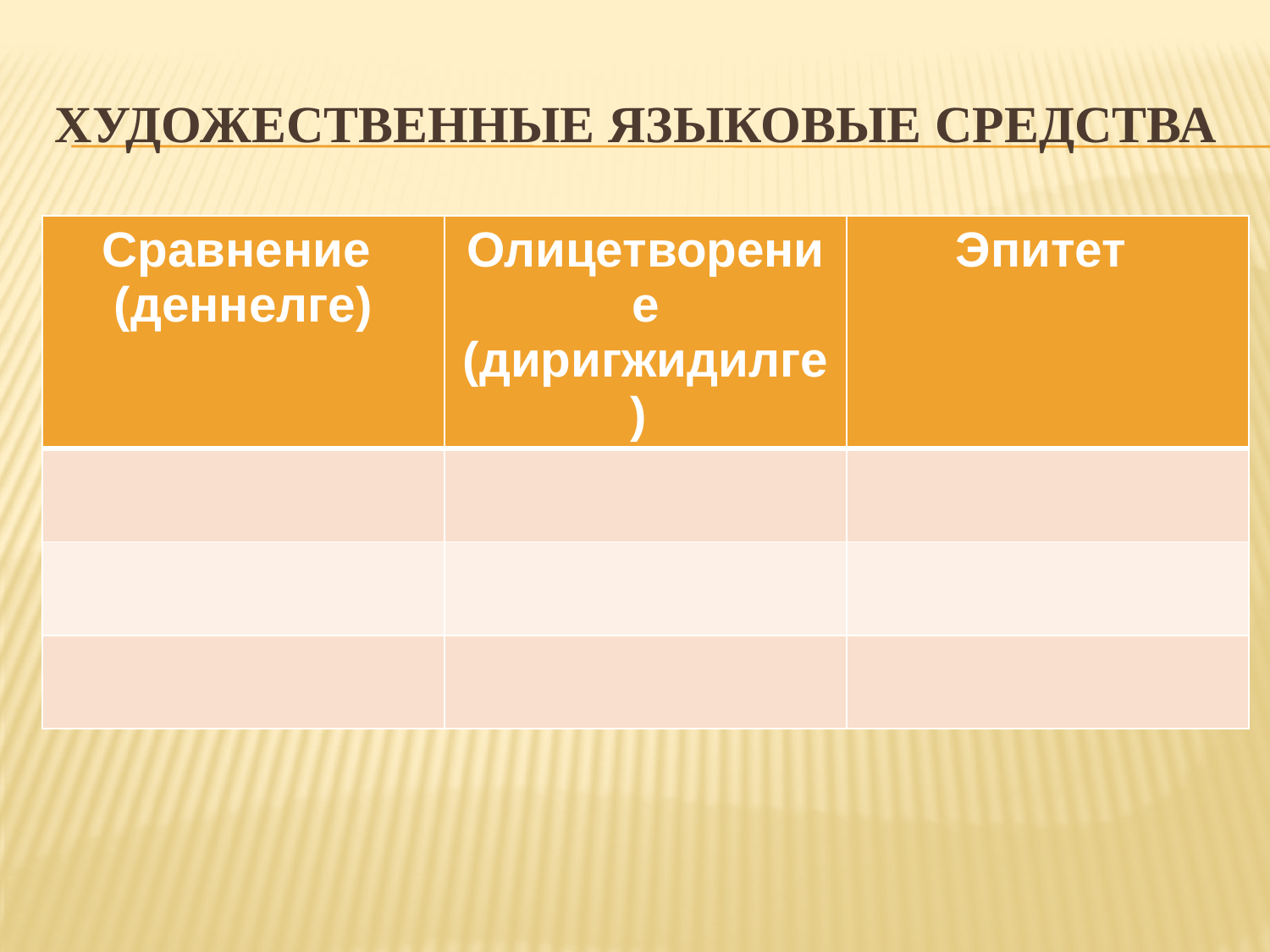

# Художественные языковые средства
| Сравнение (деннелге) | Олицетворение (диригжидилге) | Эпитет |
| --- | --- | --- |
|  |  |  |
|  |  |  |
|  |  |  |